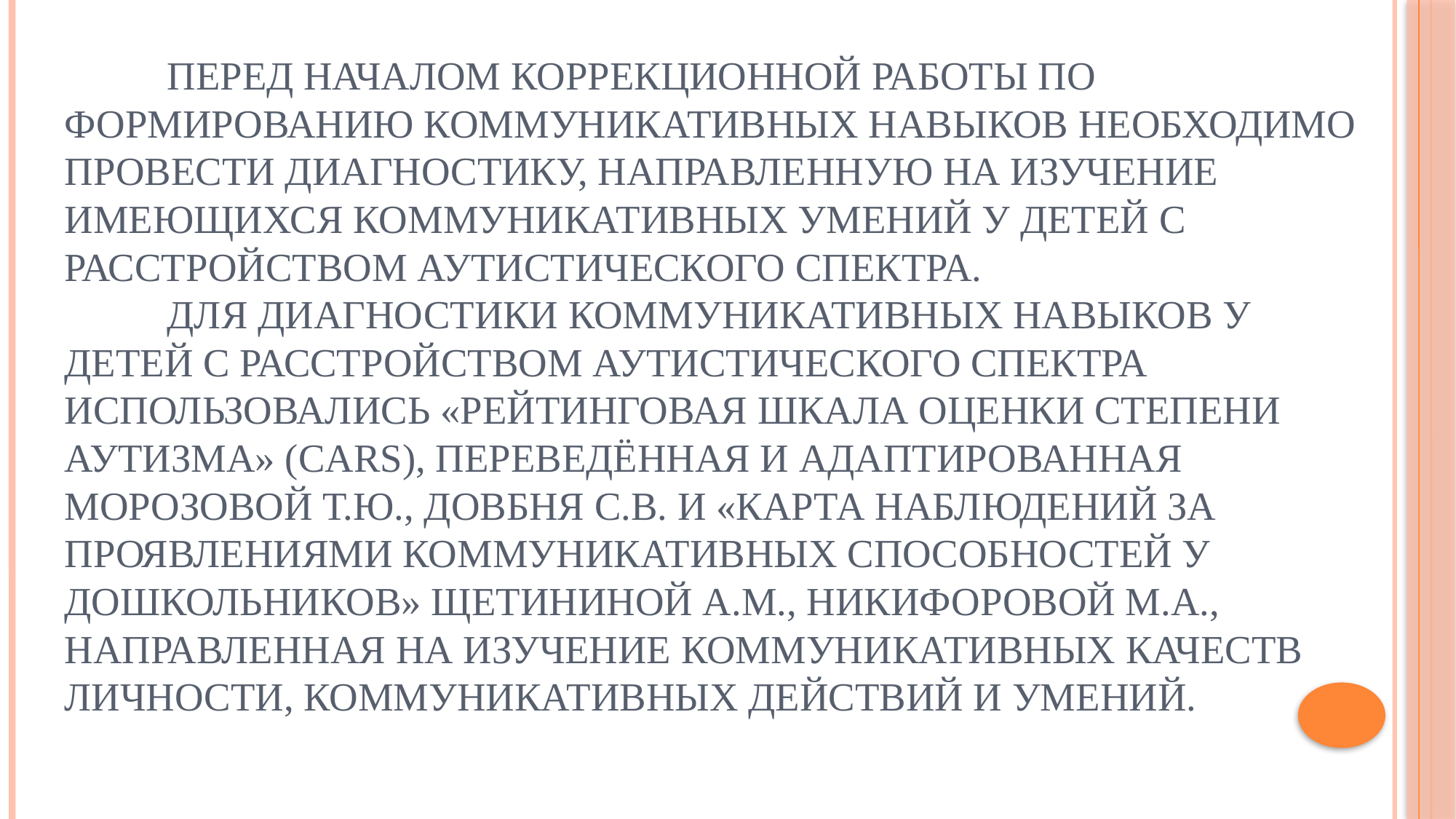

# Перед началом коррекционной работы по формированию коммуникативных навыков необходимо провести диагностику, направленную на изучение имеющихся коммуникативных умений у детей с расстройством аутистического спектра. Для диагностики коммуникативных навыков у детей с расстройством аутистического спектра использовались «Рейтинговая шкала оценки степени аутизма» (CARS), переведённая и адаптированная Морозовой Т.Ю., Довбня С.В. и «Карта наблюдений за проявлениями коммуникативных способностей у дошкольников» Щетининой А.М., Никифоровой М.А., направленная на изучение коммуникативных качеств личности, коммуникативных действий и умений.